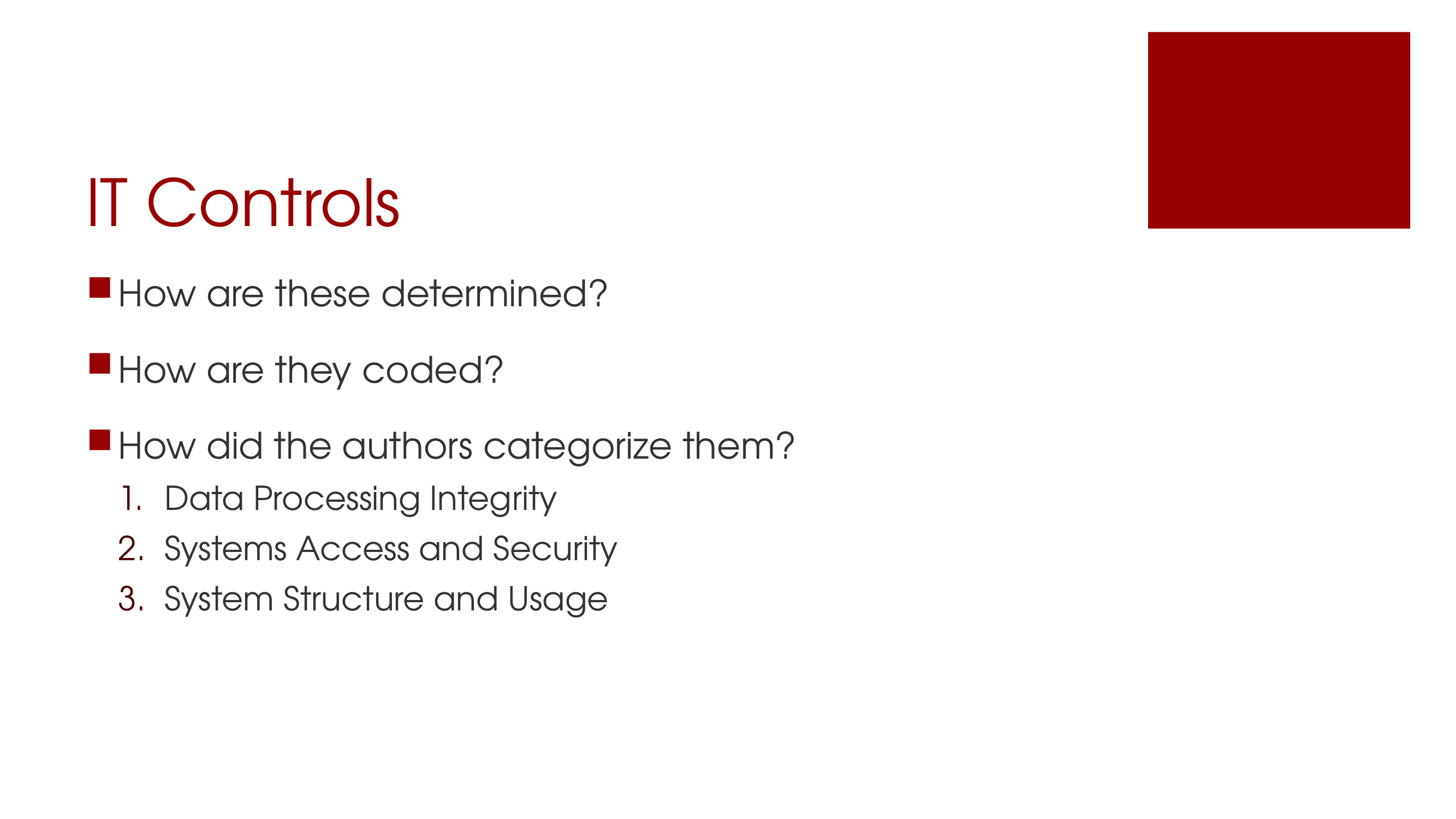

# IT Controls
How are these determined?
How are they coded?
How did the authors categorize them?
Data Processing Integrity
Systems Access and Security
System Structure and Usage